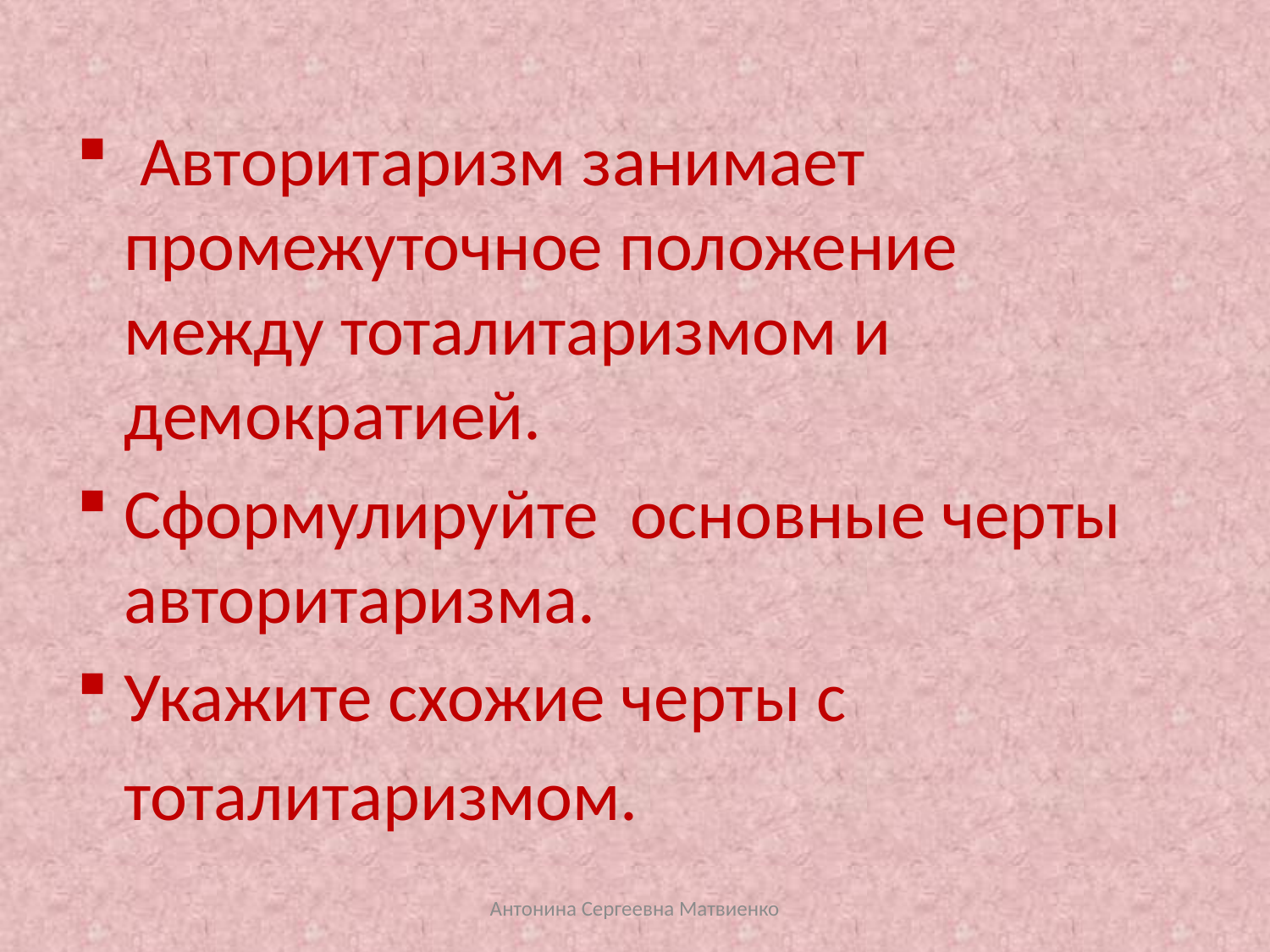

Авторитаризм занимает  промежуточное положение   между тоталитаризмом и   демократией.
Сформулируйте  основные черты авторитаризма.
Укажите схожие черты с
   тоталитаризмом.
Антонина Сергеевна Матвиенко